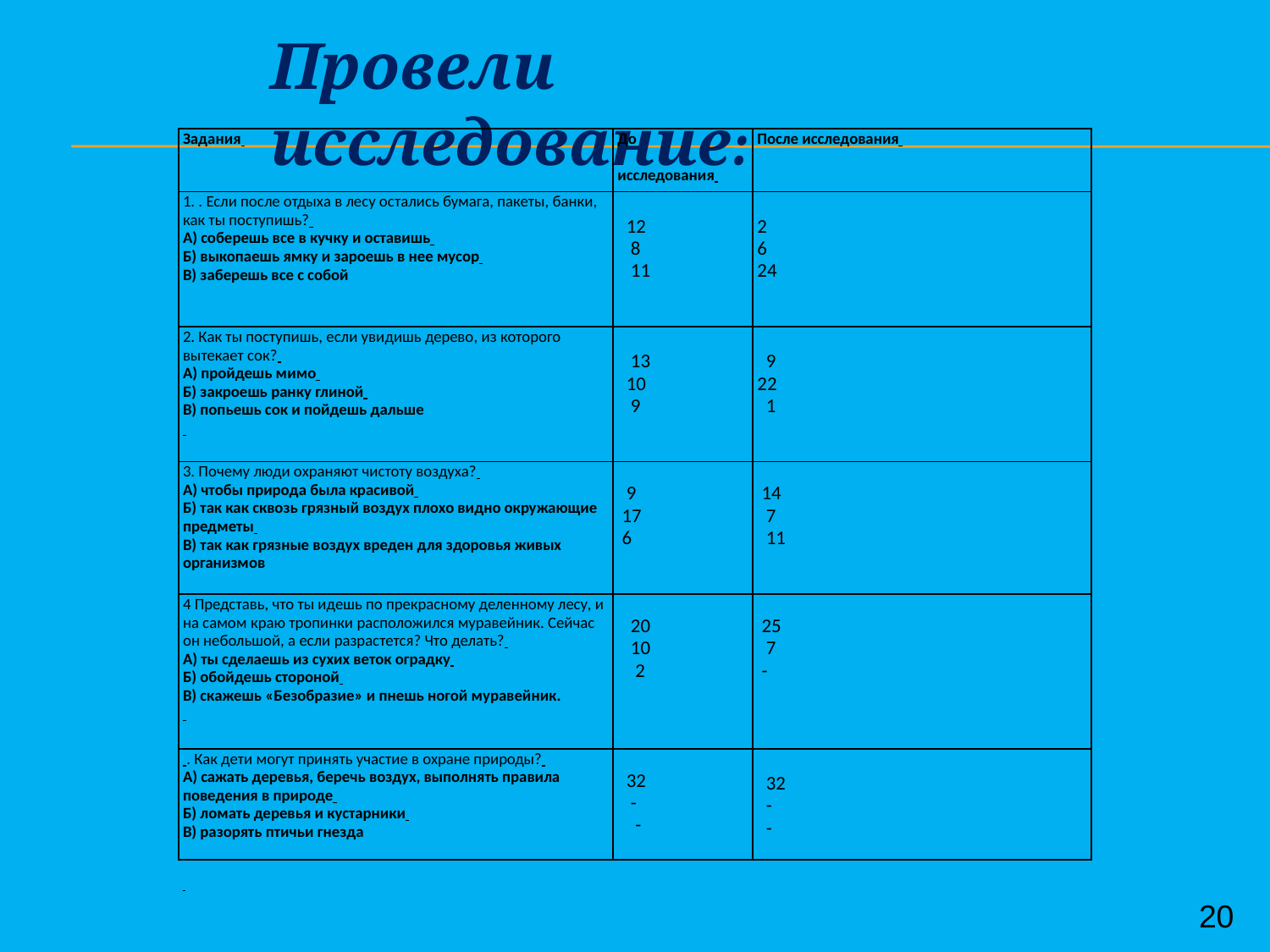

Провели исследование:
| Задания | До исследования | После исследования |
| --- | --- | --- |
| 1. . Если после отдыха в лесу остались бумага, пакеты, банки, как ты поступишь? А) соберешь все в кучку и оставишь Б) выкопаешь ямку и зароешь в нее мусор В) заберешь все с собой | 12 8 11 | 2 6 24 |
| 2. Как ты поступишь, если увидишь дерево, из которого вытекает сок? А) пройдешь мимо Б) закроешь ранку глиной В) попьешь сок и пойдешь дальше | 13 10 9 | 9 22 1 |
| 3. Почему люди охраняют чистоту воздуха? А) чтобы природа была красивой Б) так как сквозь грязный воздух плохо видно окружающие предметы В) так как грязные воздух вреден для здоровья живых организмов | 9 17 6 | 14 7 11 |
| 4 Представь, что ты идешь по прекрасному деленному лесу, и на самом краю тропинки расположился муравейник. Сейчас он небольшой, а если разрастется? Что делать? А) ты сделаешь из сухих веток оградку Б) обойдешь стороной В) скажешь «Безобразие» и пнешь ногой муравейник. | 20 10 2 | 25 7 - |
| . Как дети могут принять участие в охране природы? А) сажать деревья, беречь воздух, выполнять правила поведения в природе Б) ломать деревья и кустарники В) разорять птичьи гнезда | 32 - - | 32 - - |
|  |  |  |
20